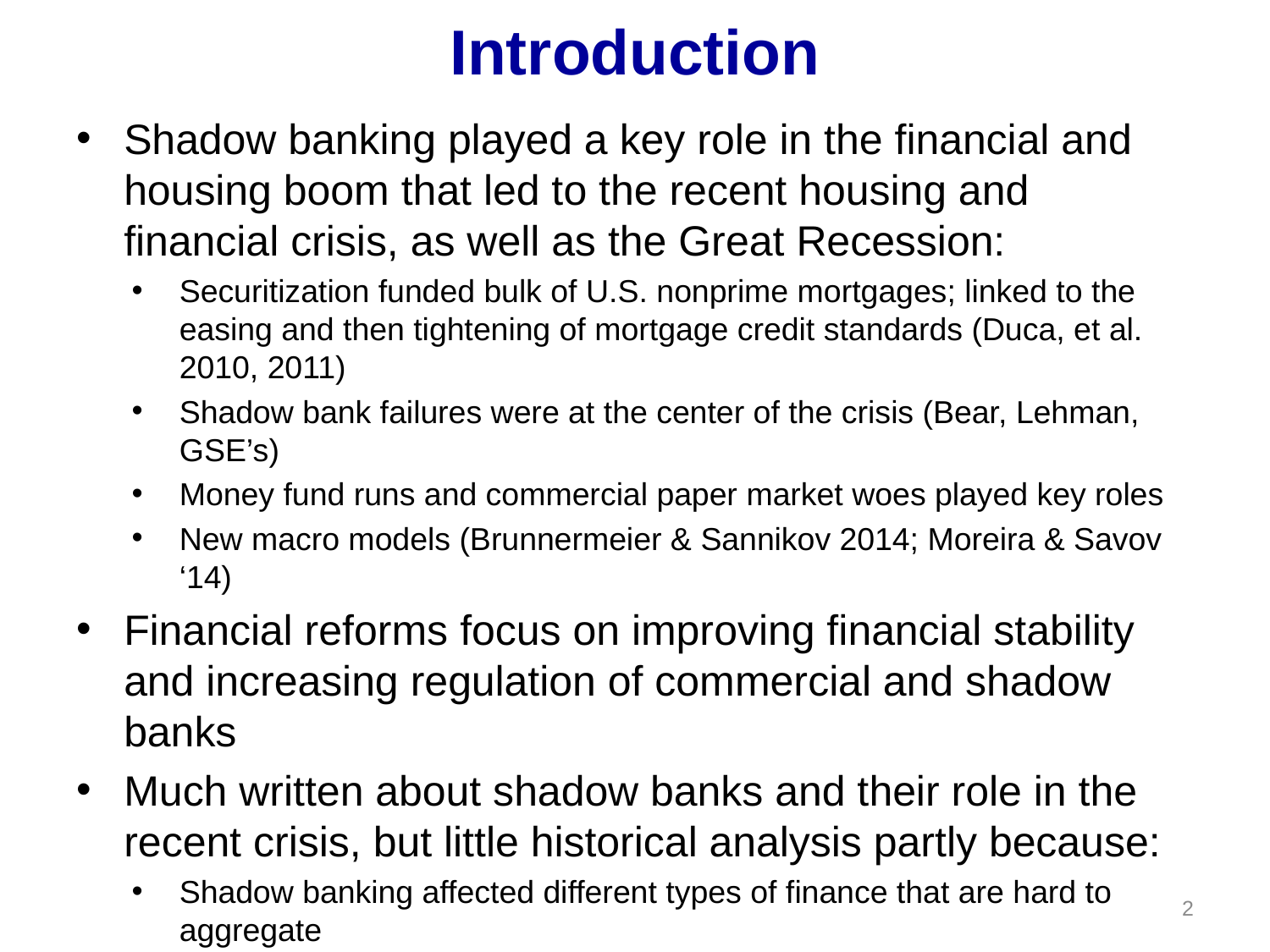

# Introduction
Shadow banking played a key role in the financial and housing boom that led to the recent housing and financial crisis, as well as the Great Recession:
Securitization funded bulk of U.S. nonprime mortgages; linked to the easing and then tightening of mortgage credit standards (Duca, et al. 2010, 2011)
Shadow bank failures were at the center of the crisis (Bear, Lehman, GSE’s)
Money fund runs and commercial paper market woes played key roles
New macro models (Brunnermeier & Sannikov 2014; Moreira & Savov ‘14)
Financial reforms focus on improving financial stability and increasing regulation of commercial and shadow banks
Much written about shadow banks and their role in the recent crisis, but little historical analysis partly because:
Shadow banking affected different types of finance that are hard to aggregate
Shadow banking reflects financial innovations that are hard to track over time
Knowing what drives shadow banking important for both analysing finance and financial regulatory policy

2